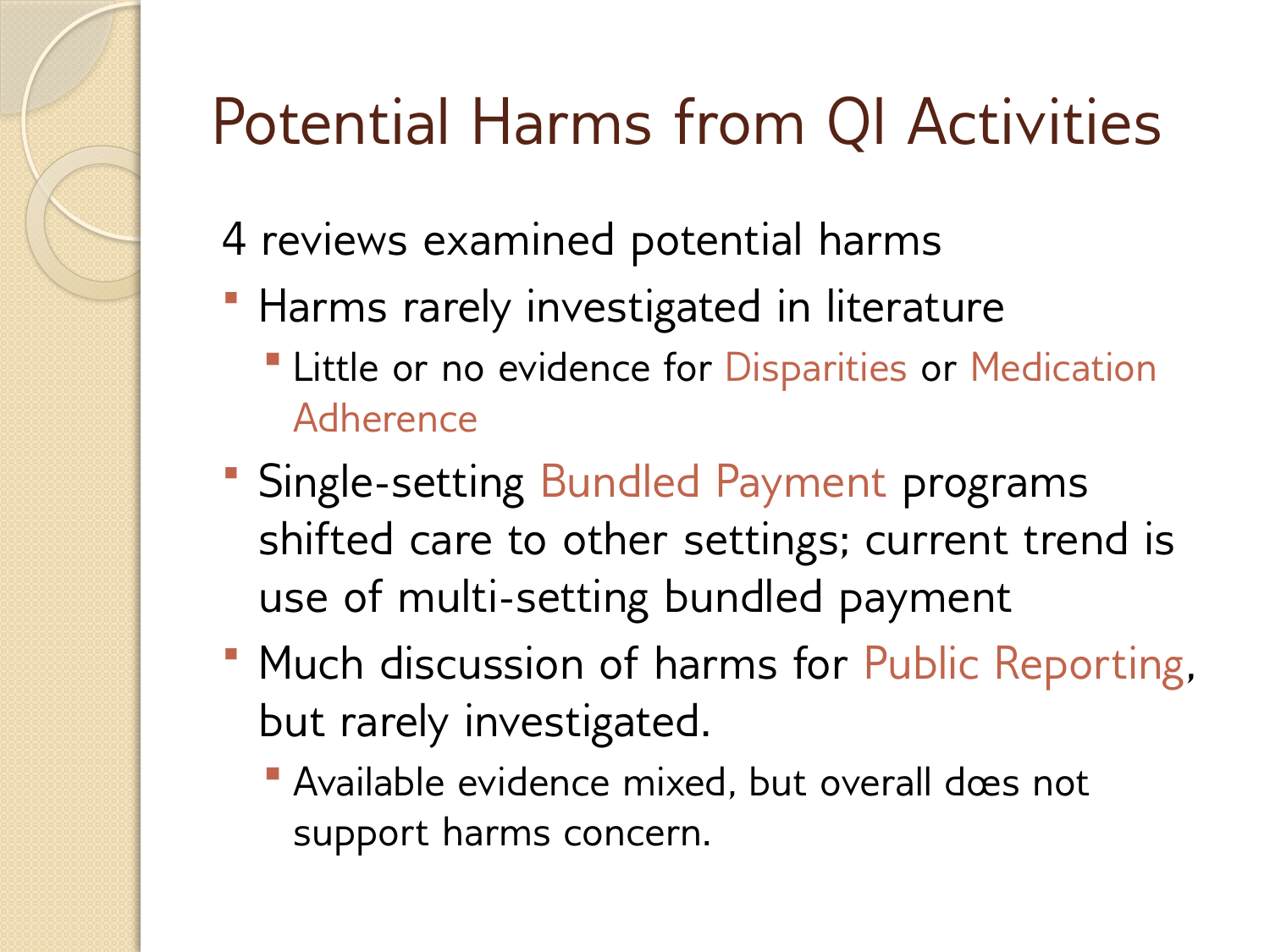

# Potential Harms from QI Activities
4 reviews examined potential harms
Harms rarely investigated in literature
Little or no evidence for Disparities or Medication Adherence
Single-setting Bundled Payment programs shifted care to other settings; current trend is use of multi-setting bundled payment
Much discussion of harms for Public Reporting, but rarely investigated.
Available evidence mixed, but overall does not support harms concern.